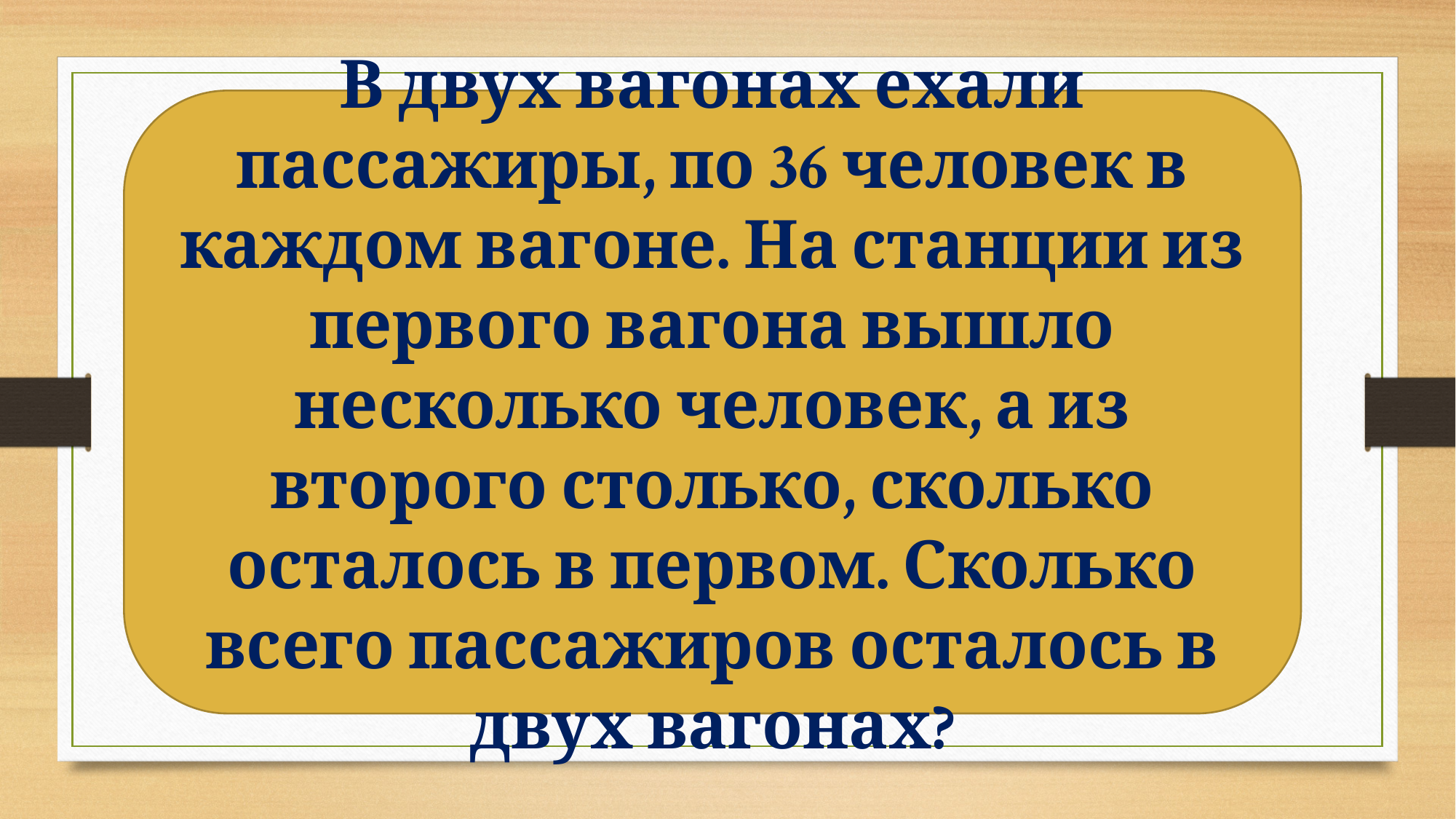

В двух вагонах ехали пассажиры, по 36 человек в каждом вагоне. На станции из первого вагона вышло несколько человек, а из второго столько, сколько осталось в первом. Сколько всего пассажиров осталось в двух вагонах?